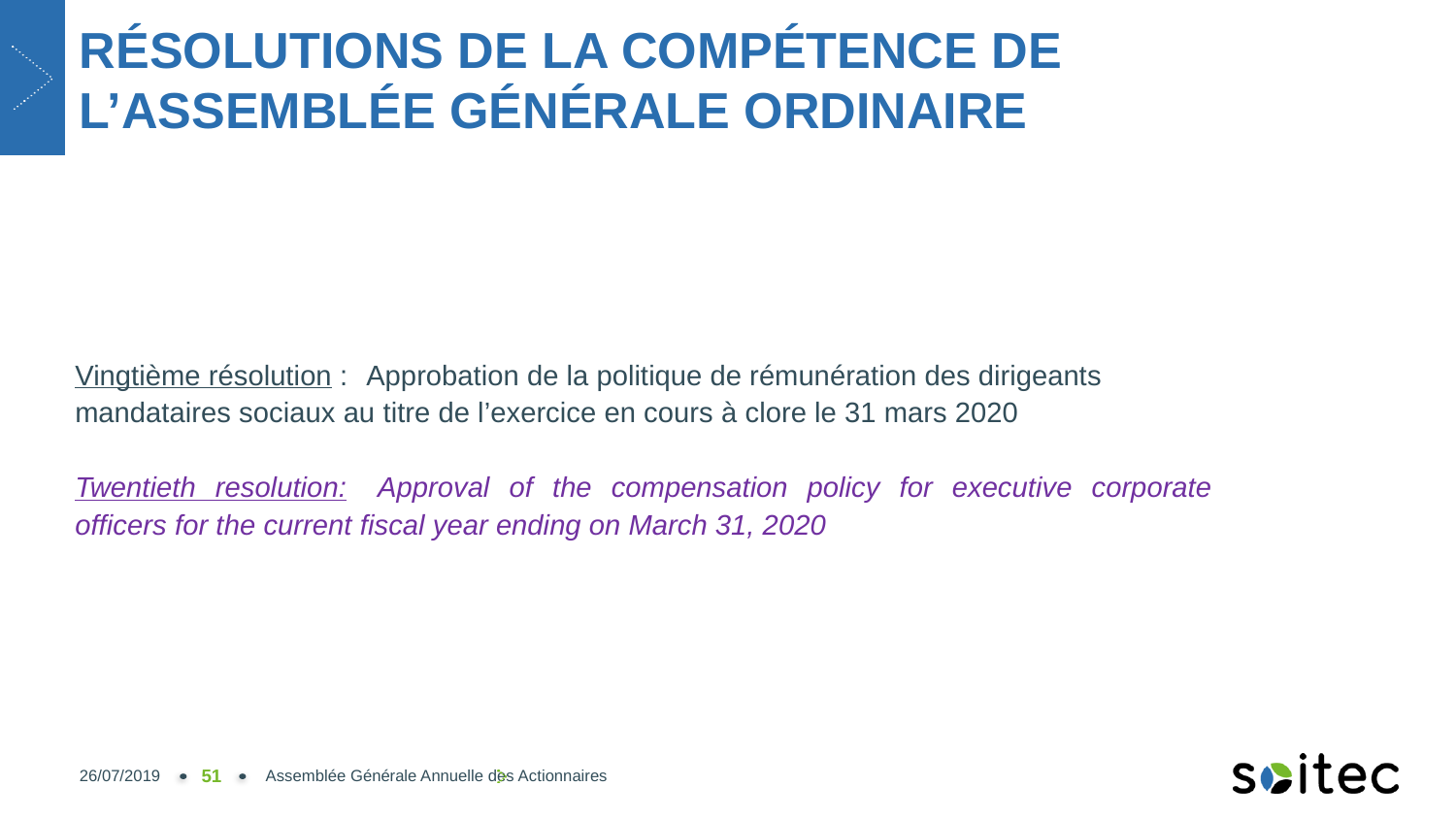

# RÉSOLUTIONS DE LA COMPÉTENCE DE L’ASSEMBLÉE GÉNÉRALE ORDINAIRE
Vingtième résolution :	Approbation de la politique de rémunération des dirigeants
mandataires sociaux au titre de l’exercice en cours à clore le 31 mars 2020

Twentieth resolution:	Approval of the compensation policy for executive corporate officers for the current fiscal year ending on March 31, 2020

26/07/2019
51
Assemblée Générale Annuelle des Actionnaires